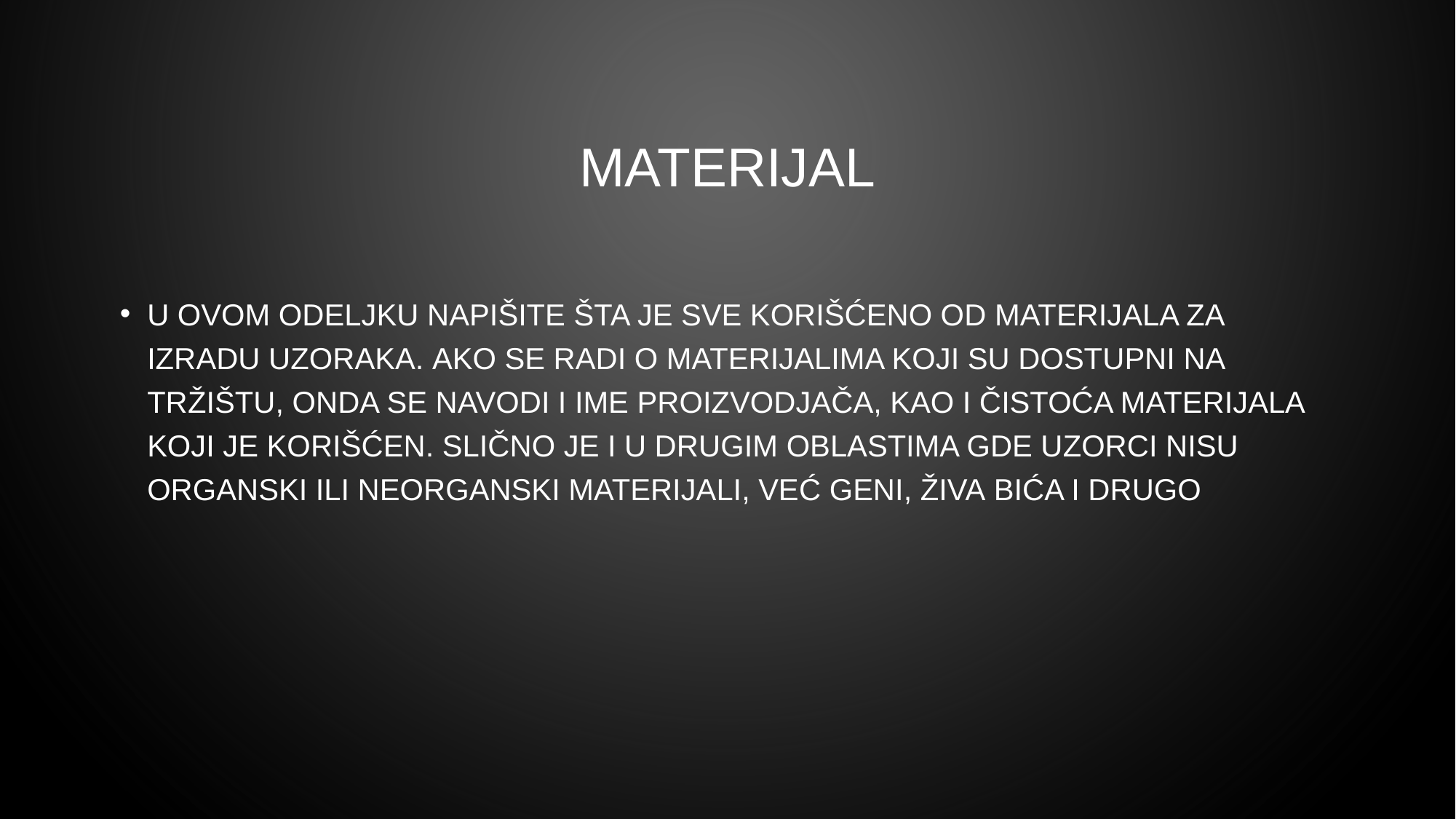

# Materijal
U ovom odeljku napišite šta je sve korišćeno od materijala za izradu uzoraka. Ako se radi o materijalima koji su dostupni na tržištu, onda se navodi i ime proizvodjača, kao i čistoća materijala koji je korišćen. Slično je i u drugim oblastima gde uzorci nisu organski ili neorganski materijali, već geni, živa bića i drugo